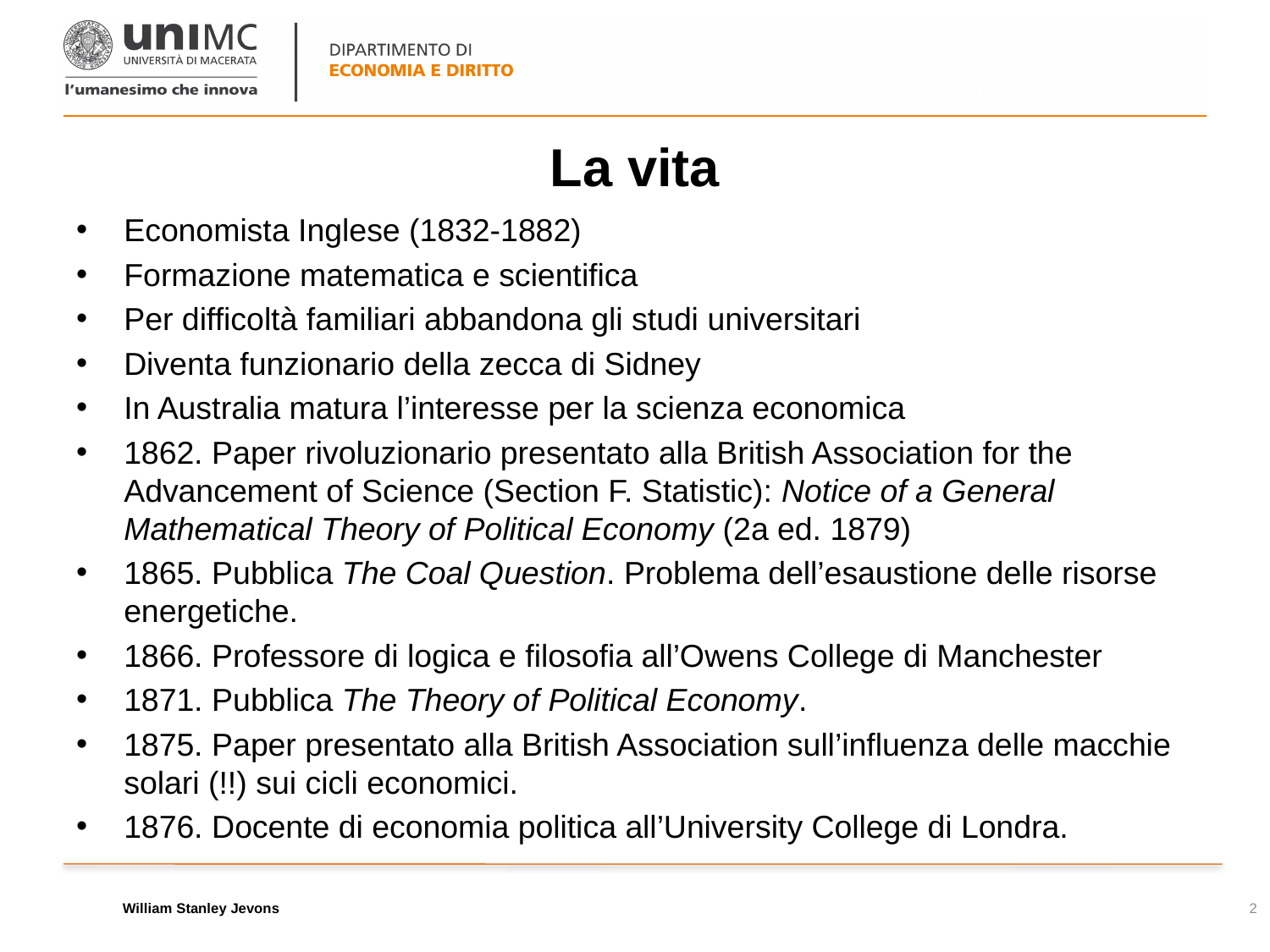

# La vita
Economista Inglese (1832-1882)
Formazione matematica e scientifica
Per difficoltà familiari abbandona gli studi universitari
Diventa funzionario della zecca di Sidney
In Australia matura l’interesse per la scienza economica
1862. Paper rivoluzionario presentato alla British Association for the Advancement of Science (Section F. Statistic): Notice of a General Mathematical Theory of Political Economy (2a ed. 1879)
1865. Pubblica The Coal Question. Problema dell’esaustione delle risorse energetiche.
1866. Professore di logica e filosofia all’Owens College di Manchester
1871. Pubblica The Theory of Political Economy.
1875. Paper presentato alla British Association sull’influenza delle macchie solari (!!) sui cicli economici.
1876. Docente di economia politica all’University College di Londra.

William Stanley Jevons
2